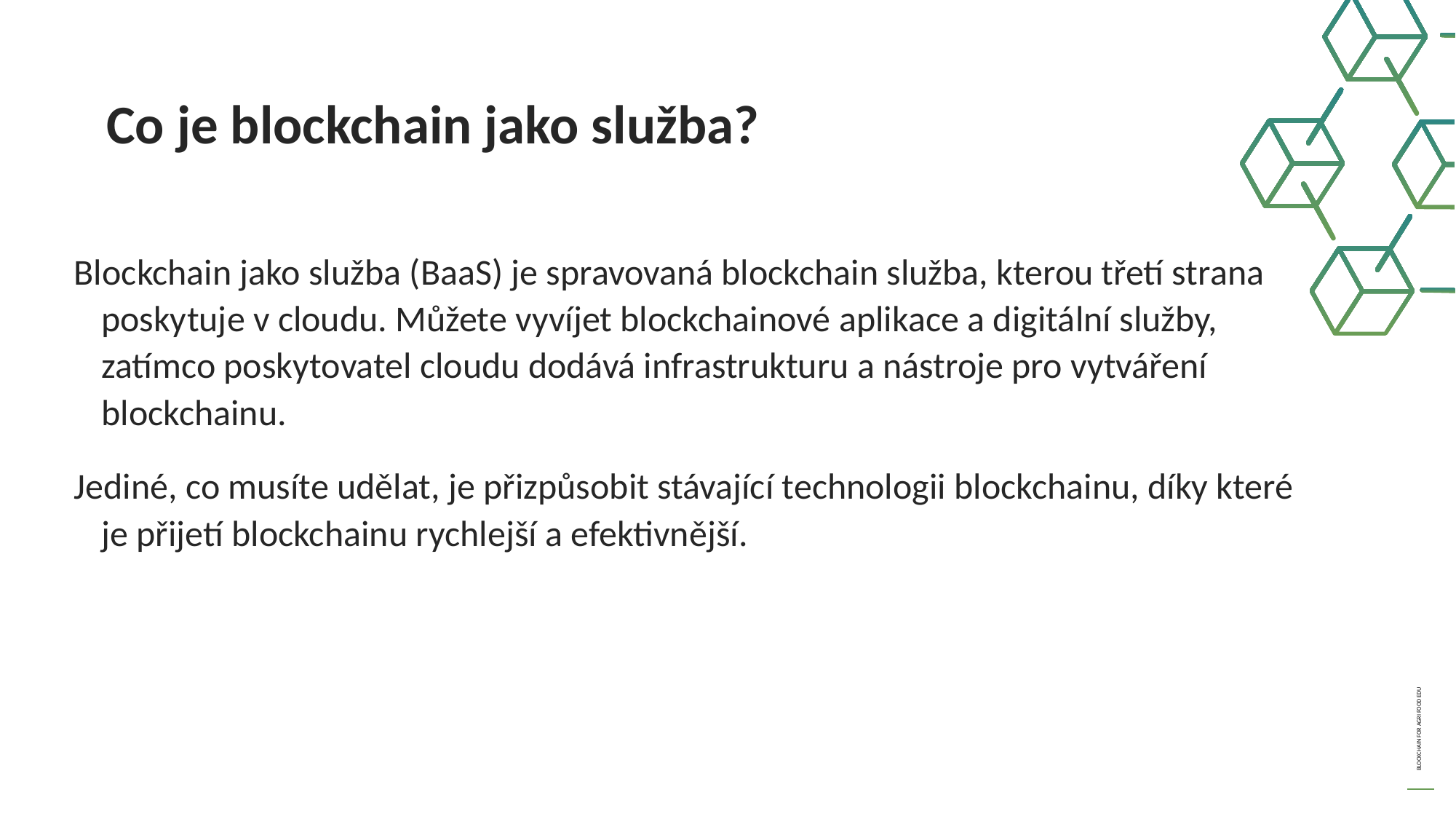

Co je blockchain jako služba?
Blockchain jako služba (BaaS) je spravovaná blockchain služba, kterou třetí strana poskytuje v cloudu. Můžete vyvíjet blockchainové aplikace a digitální služby, zatímco poskytovatel cloudu dodává infrastrukturu a nástroje pro vytváření blockchainu.
Jediné, co musíte udělat, je přizpůsobit stávající technologii blockchainu, díky které je přijetí blockchainu rychlejší a efektivnější.